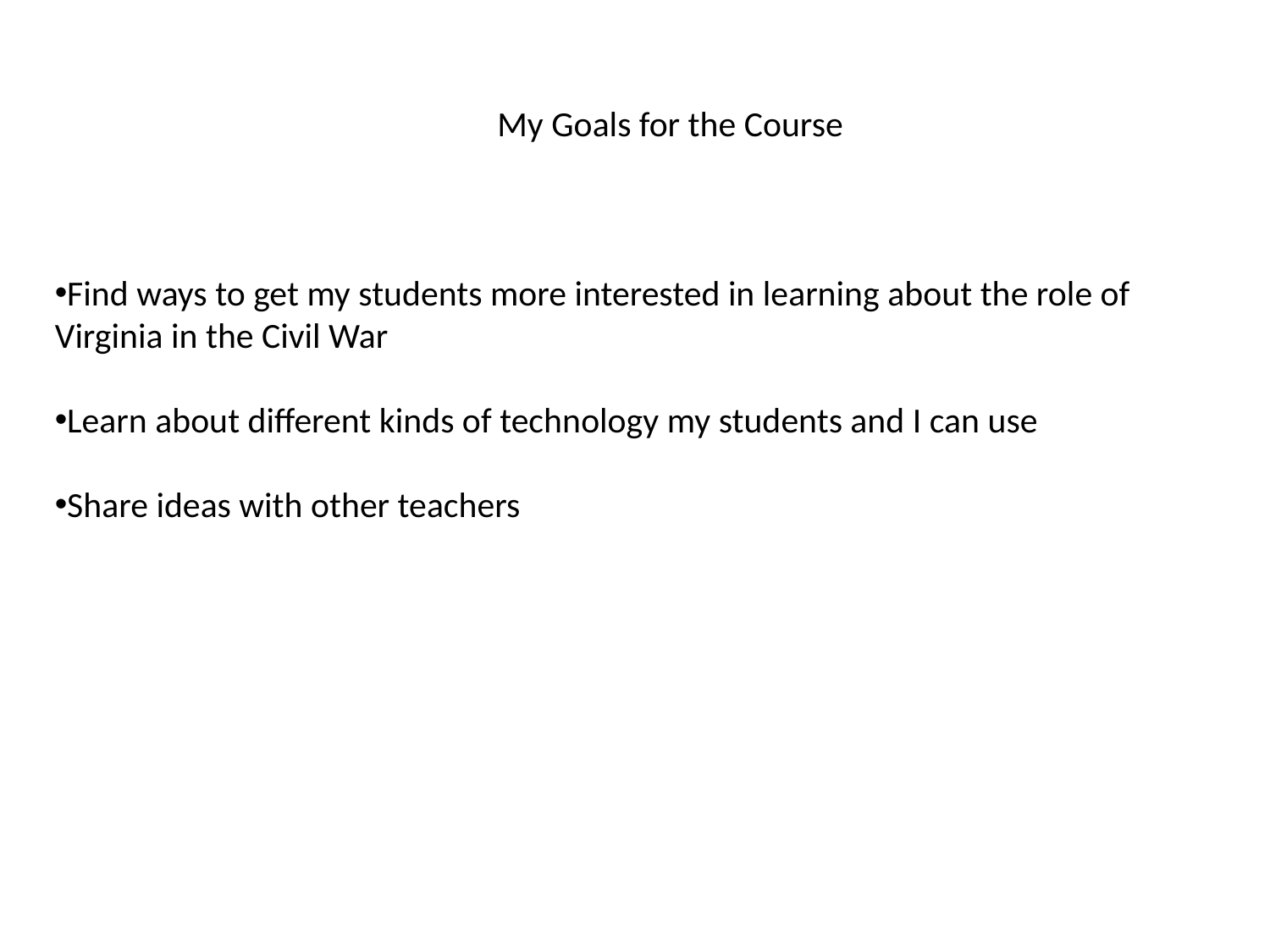

My Goals for the Course

Find ways to get my students more interested in learning about the role of Virginia in the Civil War

Learn about different kinds of technology my students and I can use

Share ideas with other teachers